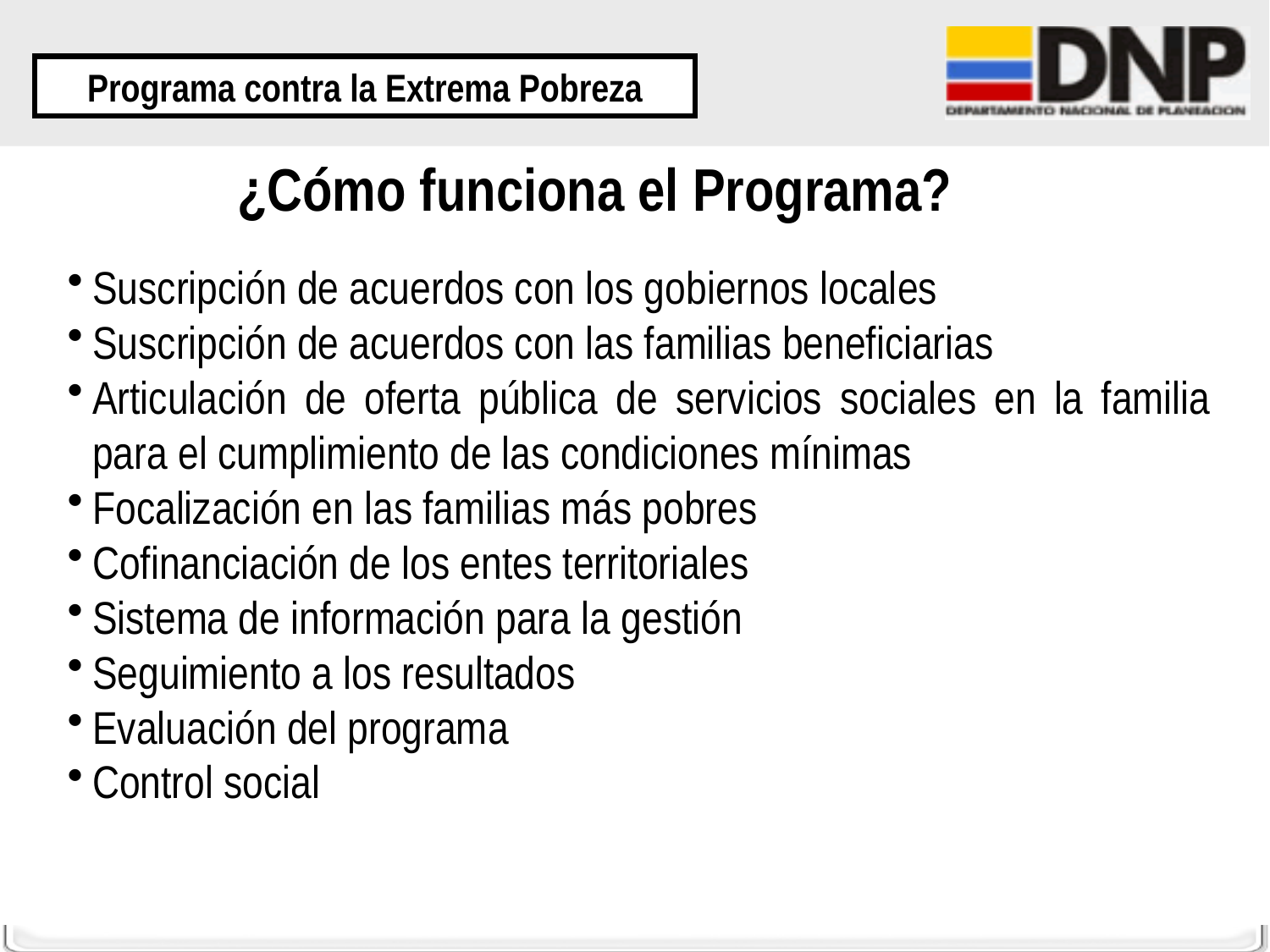

Programa contra la Extrema Pobreza
¿Cómo funciona el Programa?
Suscripción de acuerdos con los gobiernos locales
Suscripción de acuerdos con las familias beneficiarias
Articulación de oferta pública de servicios sociales en la familia para el cumplimiento de las condiciones mínimas
Focalización en las familias más pobres
Cofinanciación de los entes territoriales
Sistema de información para la gestión
Seguimiento a los resultados
Evaluación del programa
Control social